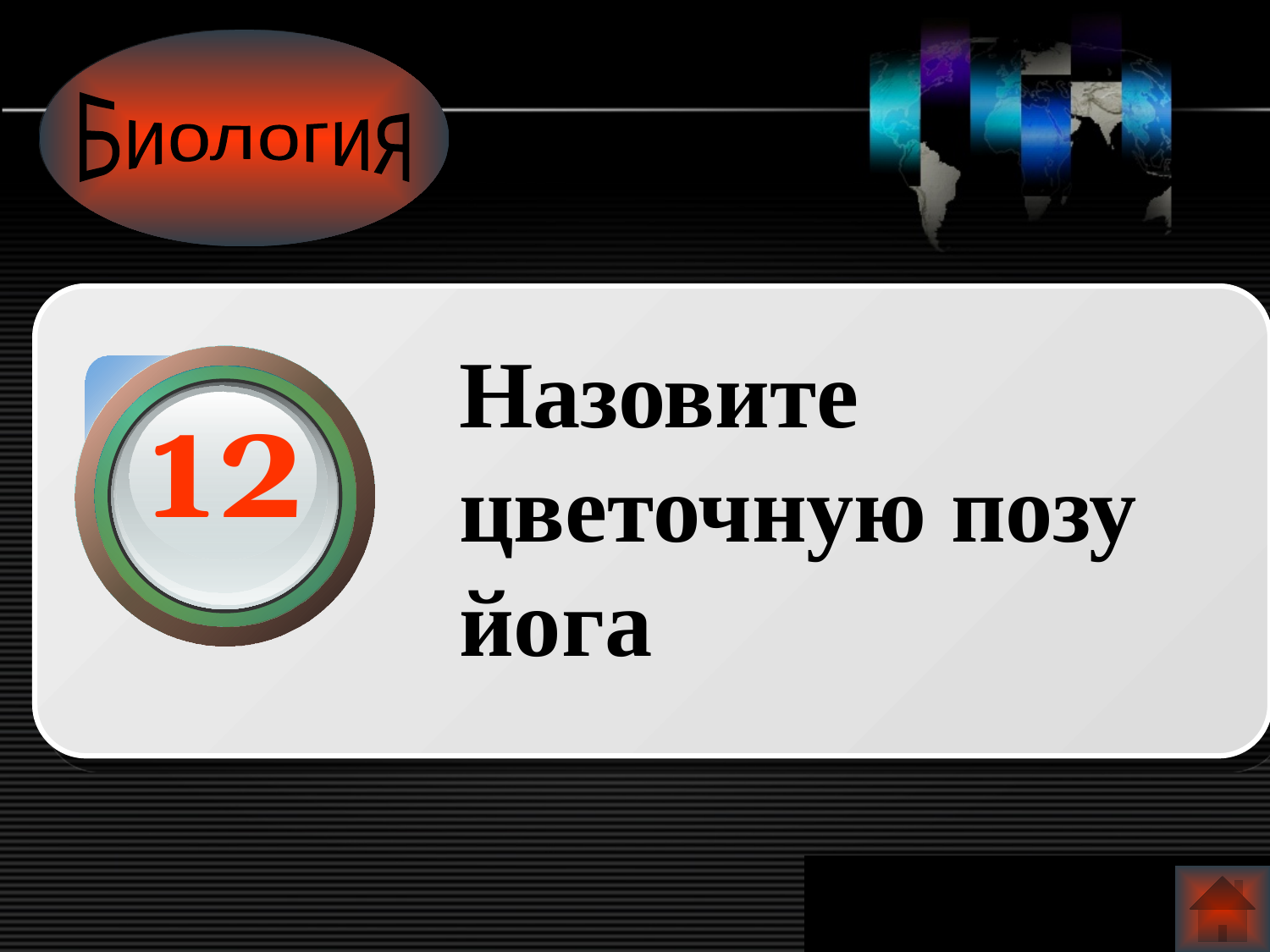

Биология

Назовите цветочную позу йога

12

www.themegallery.com